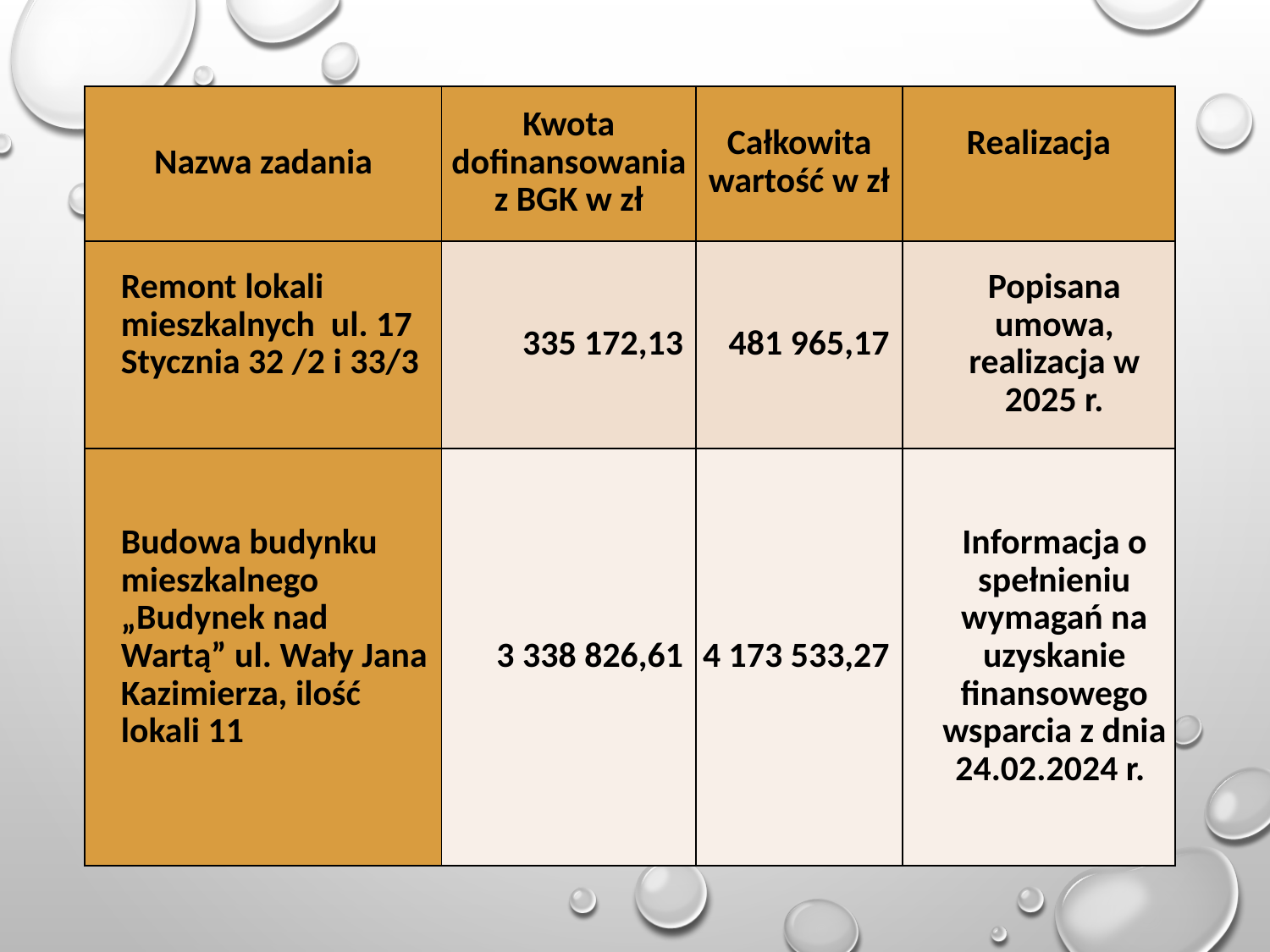

| Nazwa zadania | Kwota dofinansowania z BGK w zł | Całkowita wartość w zł | Realizacja |
| --- | --- | --- | --- |
| Remont lokali mieszkalnych ul. 17 Stycznia 32 /2 i 33/3 | 335 172,13 | 481 965,17 | Popisana umowa, realizacja w 2025 r. |
| Budowa budynku mieszkalnego „Budynek nad Wartą” ul. Wały Jana Kazimierza, ilość lokali 11 | 3 338 826,61 | 4 173 533,27 | Informacja o spełnieniu wymagań na uzyskanie finansowego wsparcia z dnia 24.02.2024 r. |